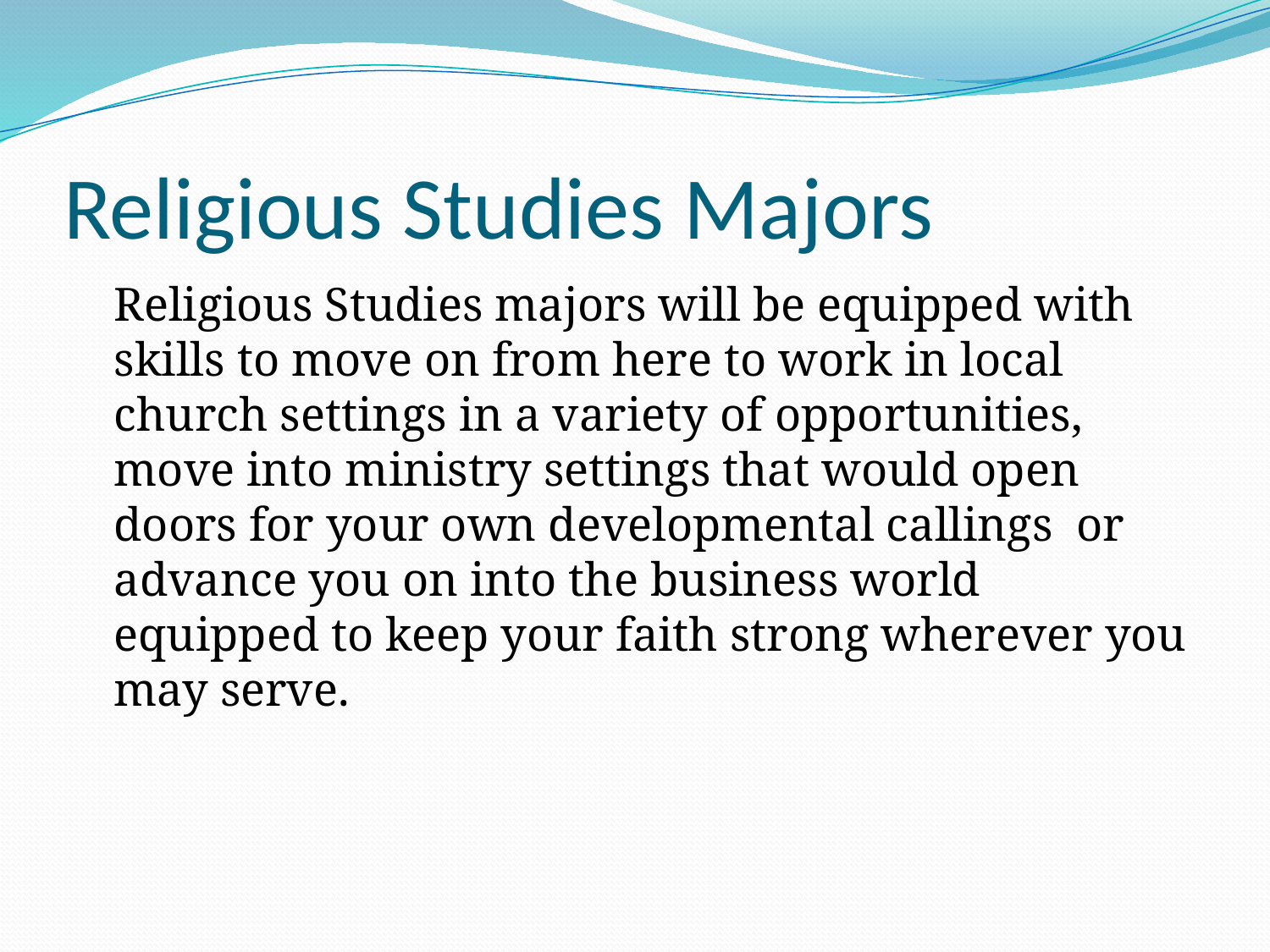

# Religious Studies Majors
	Religious Studies majors will be equipped with skills to move on from here to work in local church settings in a variety of opportunities, move into ministry settings that would open doors for your own developmental callings  or advance you on into the business world equipped to keep your faith strong wherever you may serve.